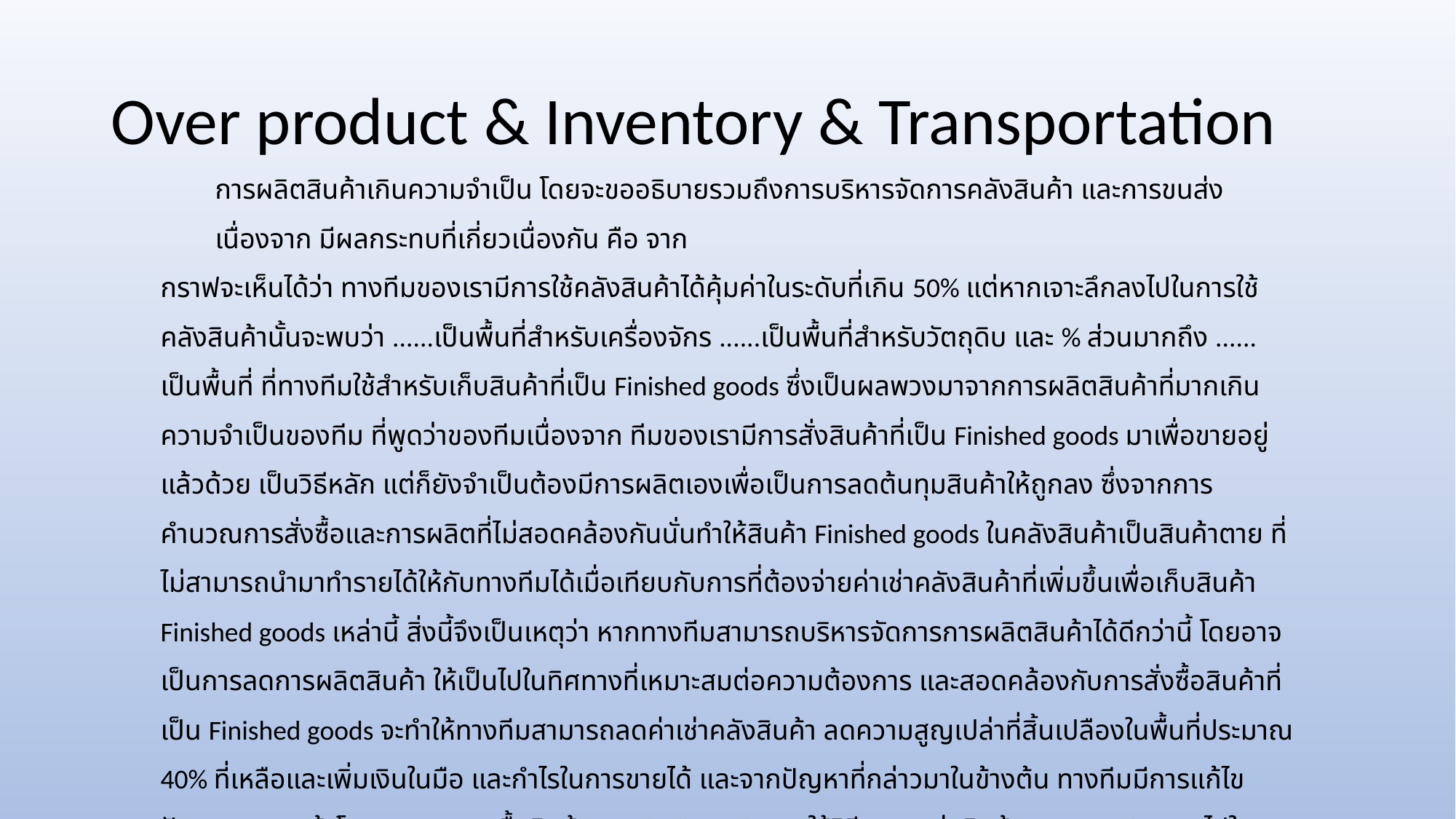

# Over product & Inventory & Transportation
การผลิตสินค้าเกินความจำเป็น โดยจะขออธิบายรวมถึงการบริหารจัดการคลังสินค้า และการขนส่ง เนื่องจาก มีผลกระทบที่เกี่ยวเนื่องกัน คือ จาก
กราฟจะเห็นได้ว่า ทางทีมของเรามีการใช้คลังสินค้าได้คุ้มค่าในระดับที่เกิน 50% แต่หากเจาะลึกลงไปในการใช้คลังสินค้านั้นจะพบว่า ......เป็นพื้นที่สำหรับเครื่องจักร ......เป็นพื้นที่สำหรับวัตถุดิบ และ % ส่วนมากถึง ...... เป็นพื้นที่ ที่ทางทีมใช้สำหรับเก็บสินค้าที่เป็น Finished goods ซึ่งเป็นผลพวงมาจากการผลิตสินค้าที่มากเกินความจำเป็นของทีม ที่พูดว่าของทีมเนื่องจาก ทีมของเรามีการสั่งสินค้าที่เป็น Finished goods มาเพื่อขายอยู่แล้วด้วย เป็นวิธีหลัก แต่ก็ยังจำเป็นต้องมีการผลิตเองเพื่อเป็นการลดต้นทุมสินค้าให้ถูกลง ซึ่งจากการคำนวณการสั่งซื้อและการผลิตที่ไม่สอดคล้องกันนั่นทำให้สินค้า Finished goods ในคลังสินค้าเป็นสินค้าตาย ที่ไม่สามารถนำมาทำรายได้ให้กับทางทีมได้เมื่อเทียบกับการที่ต้องจ่ายค่าเช่าคลังสินค้าที่เพิ่มขึ้นเพื่อเก็บสินค้า Finished goods เหล่านี้ สิ่งนี้จึงเป็นเหตุว่า หากทางทีมสามารถบริหารจัดการการผลิตสินค้าได้ดีกว่านี้ โดยอาจเป็นการลดการผลิตสินค้า ให้เป็นไปในทิศทางที่เหมาะสมต่อความต้องการ และสอดคล้องกับการสั่งซื้อสินค้าที่เป็น Finished goods จะทำให้ทางทีมสามารถลดค่าเช่าคลังสินค้า ลดความสูญเปล่าที่สิ้นเปลืองในพื้นที่ประมาณ 40% ที่เหลือและเพิ่มเงินในมือ และกำไรในการขายได้ และจากปัญหาที่กล่าวมาในข้างต้น ทางทีมมีการแก้ไขปัญหาเฉพาะหน้าโดย การลดการซื้อสินค้า Finished goods และใช้วิธีการขนส่งสินค้าจาก Warehouse ไปใน Retail ต่างๆ แทนซึ่งการแก้ปัญหาที่ฉุกละหุกนี้ ทำให้เกิดการ Transportation ที่ไม่คุ้มค่า จึงเกิดเป็นความสูญเปล่าด้านการขนส่ง นั้นเอง ซึ่งทางทีมคิดว่า หากสามารถ ควบคุมการส่งสินค้า ลดการส่งโดยไม่ผ่านการคำนวณนี้ลงได้ จะทำให้ทางทีมสามารถเพิ่มผลกำไรจากการประกอบการให้มากขึ้นได้